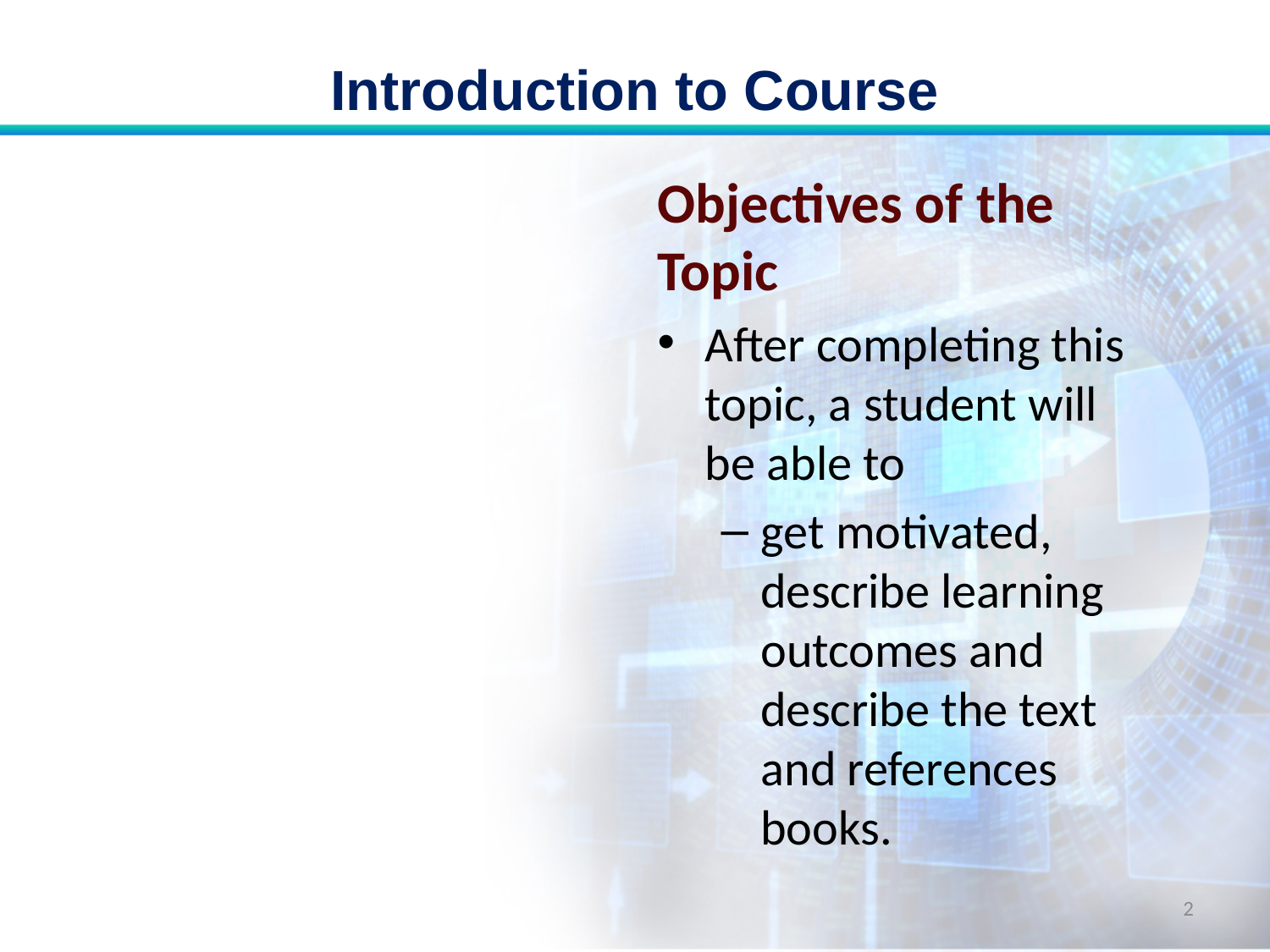

# Introduction to Course
Objectives of the Topic
After completing this topic, a student will be able to
get motivated, describe learning outcomes and describe the text and references books.

2